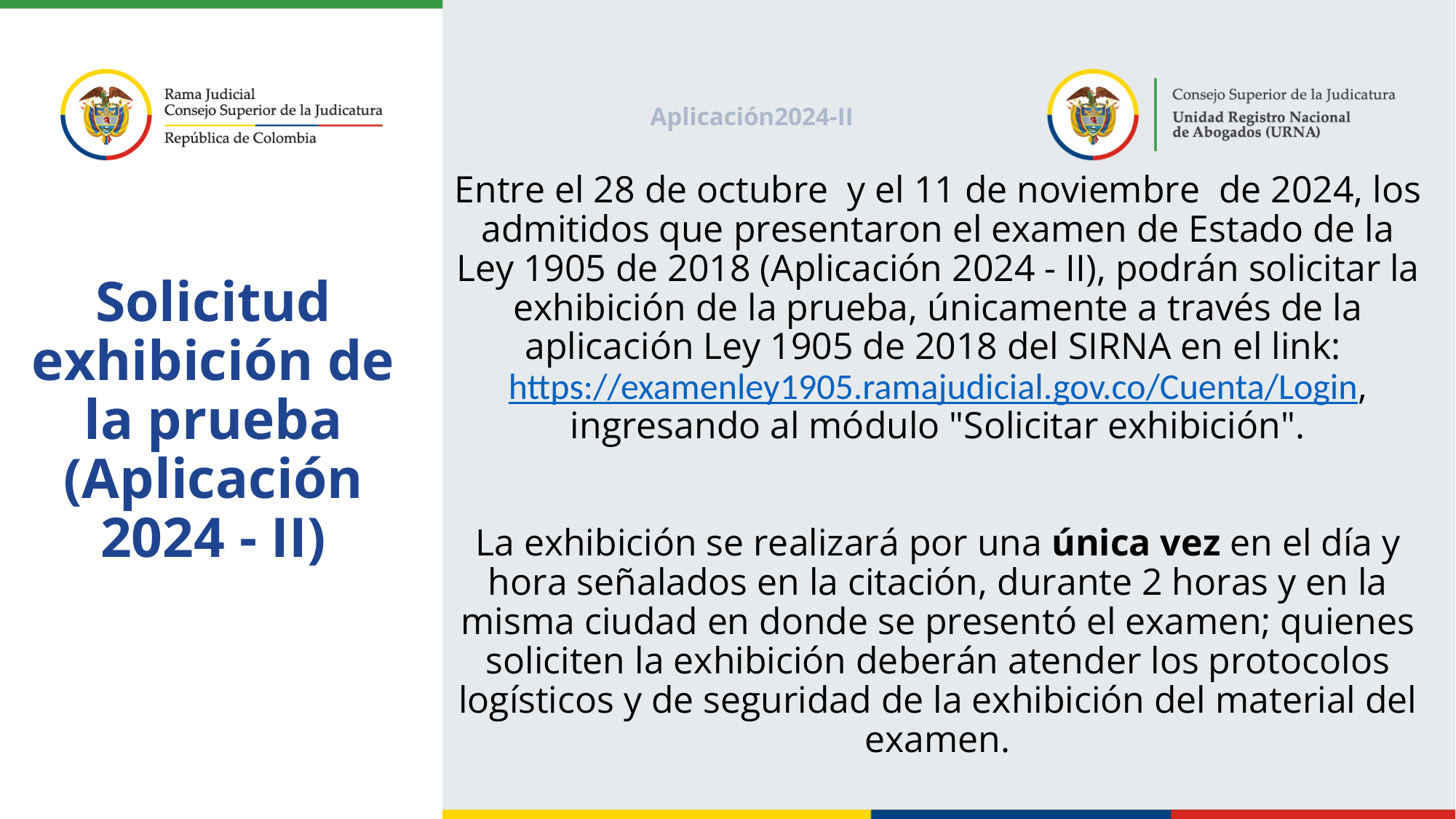

Aplicación2024-II
Entre el 28 de octubre  y el 11 de noviembre  de 2024, los admitidos que presentaron el examen de Estado de la Ley 1905 de 2018 (Aplicación 2024 - II), podrán solicitar la exhibición de la prueba, únicamente a través de la aplicación Ley 1905 de 2018 del SIRNA en el link: https://examenley1905.ramajudicial.gov.co/Cuenta/Login, ingresando al módulo "Solicitar exhibición".

La exhibición se realizará por una única vez en el día y hora señalados en la citación, durante 2 horas y en la misma ciudad en donde se presentó el examen; quienes soliciten la exhibición deberán atender los protocolos logísticos y de seguridad de la exhibición del material del examen.

# Solicitud exhibición de la prueba (Aplicación 2024 - II)